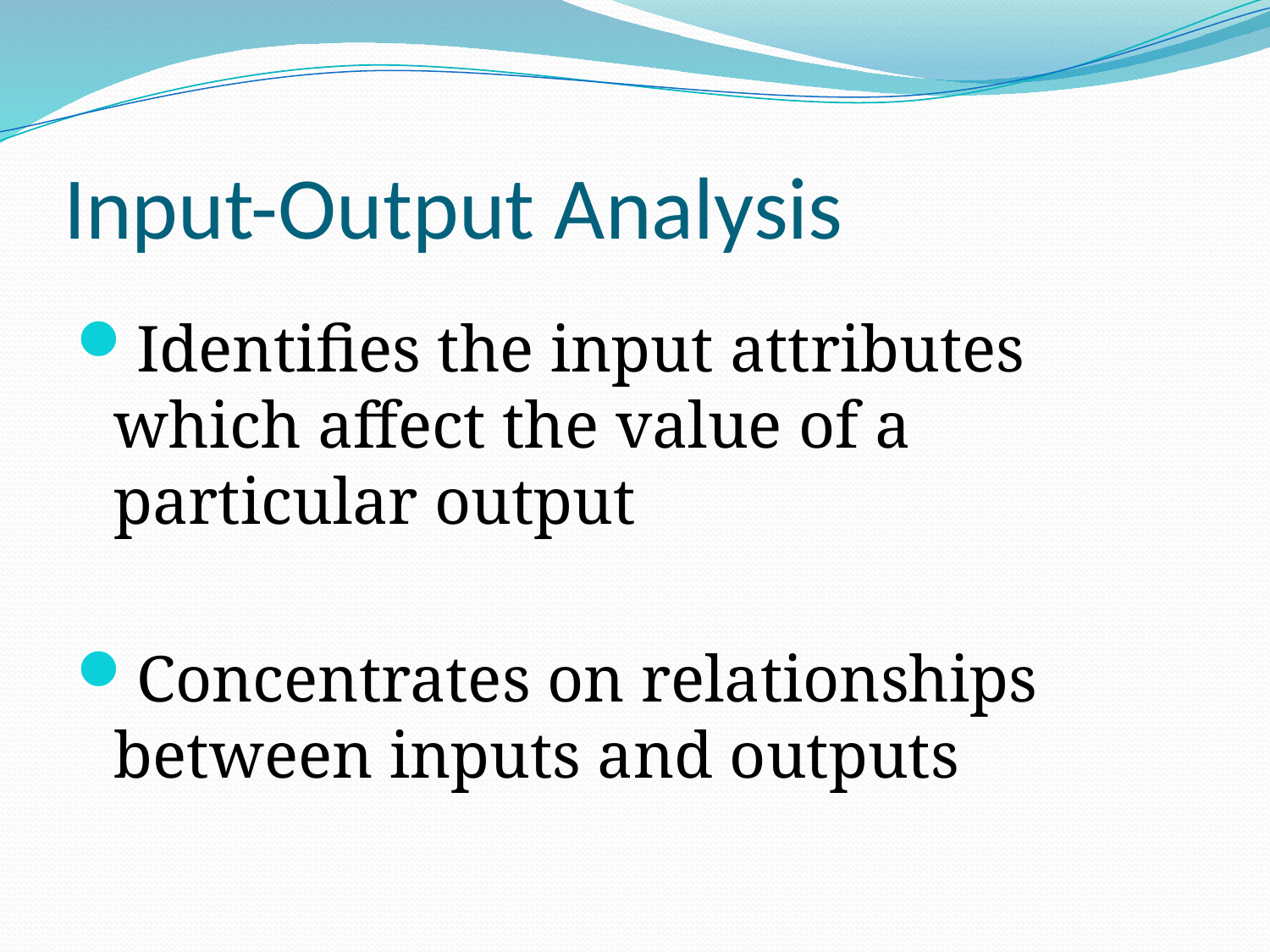

# Input-Output Analysis

Identifies the input attributes which affect the value of a particular output

Concentrates on relationships between inputs and outputs